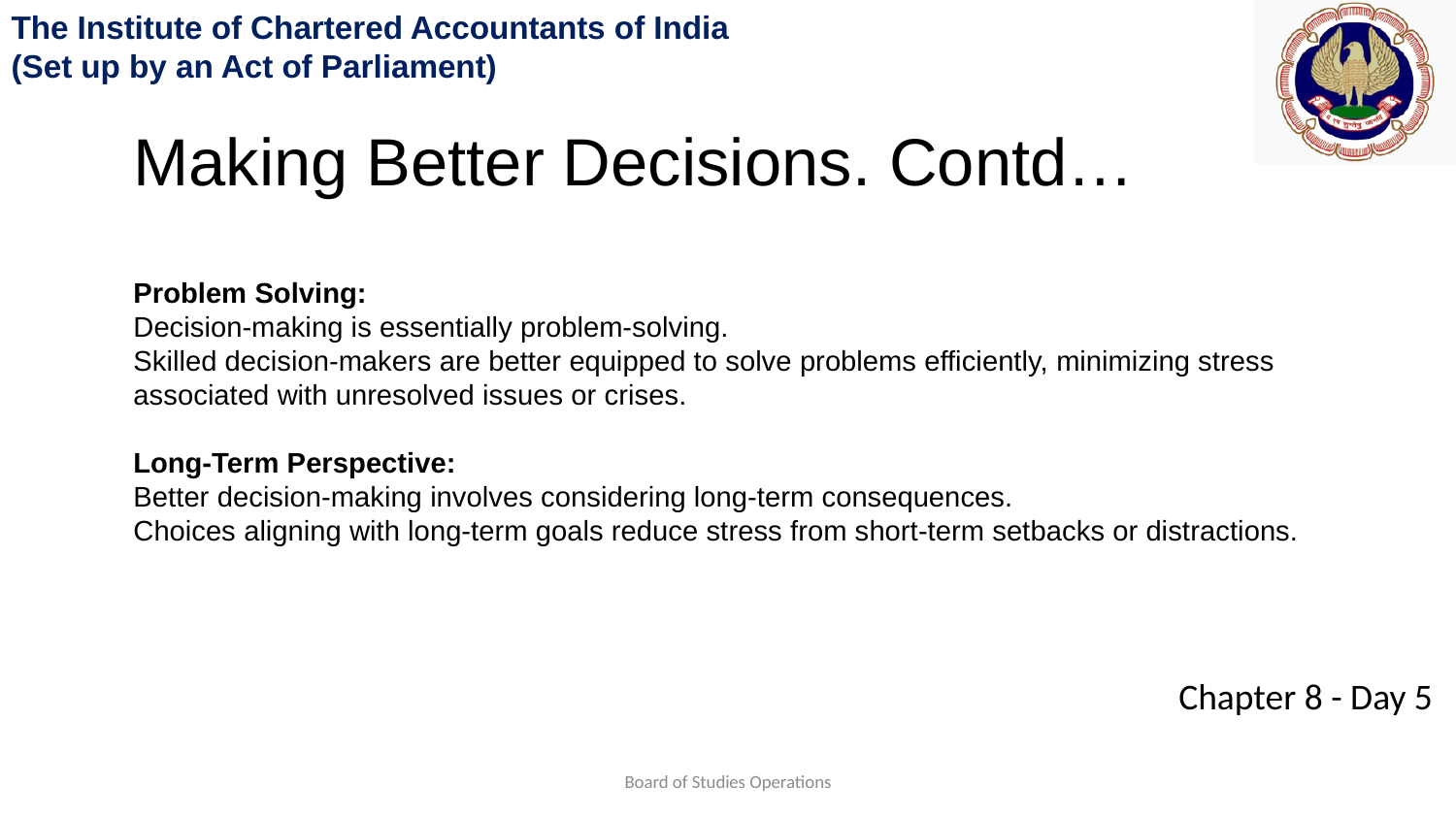

Making Better Decisions. Contd…
Problem Solving:
Decision-making is essentially problem-solving.
Skilled decision-makers are better equipped to solve problems efficiently, minimizing stress associated with unresolved issues or crises.

Long-Term Perspective:
Better decision-making involves considering long-term consequences.
Choices aligning with long-term goals reduce stress from short-term setbacks or distractions.

Board of Studies Operations